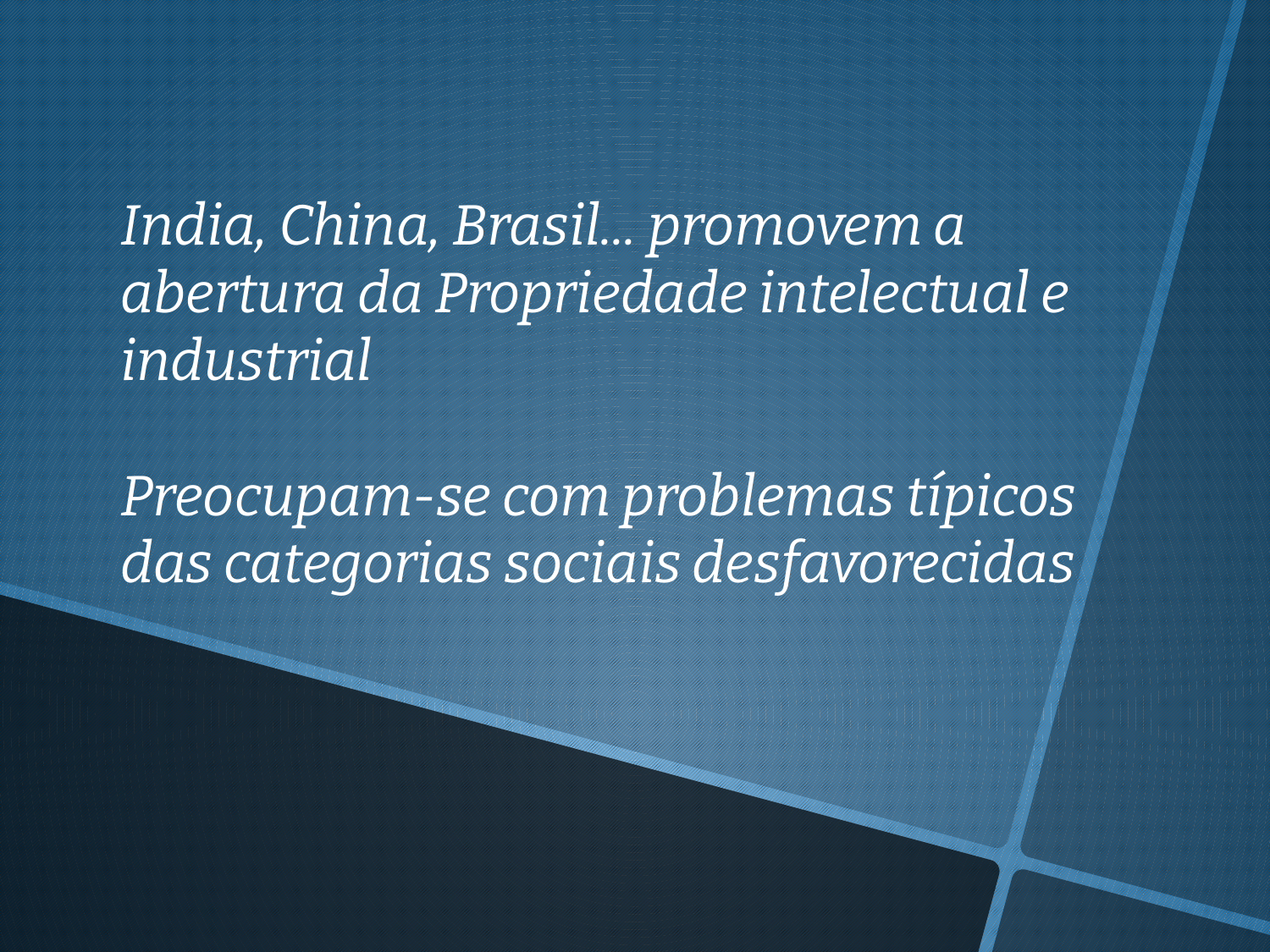

India, China, Brasil... promovem a abertura da Propriedade intelectual e industrial

Preocupam-se com problemas típicos das categorias sociais desfavorecidas